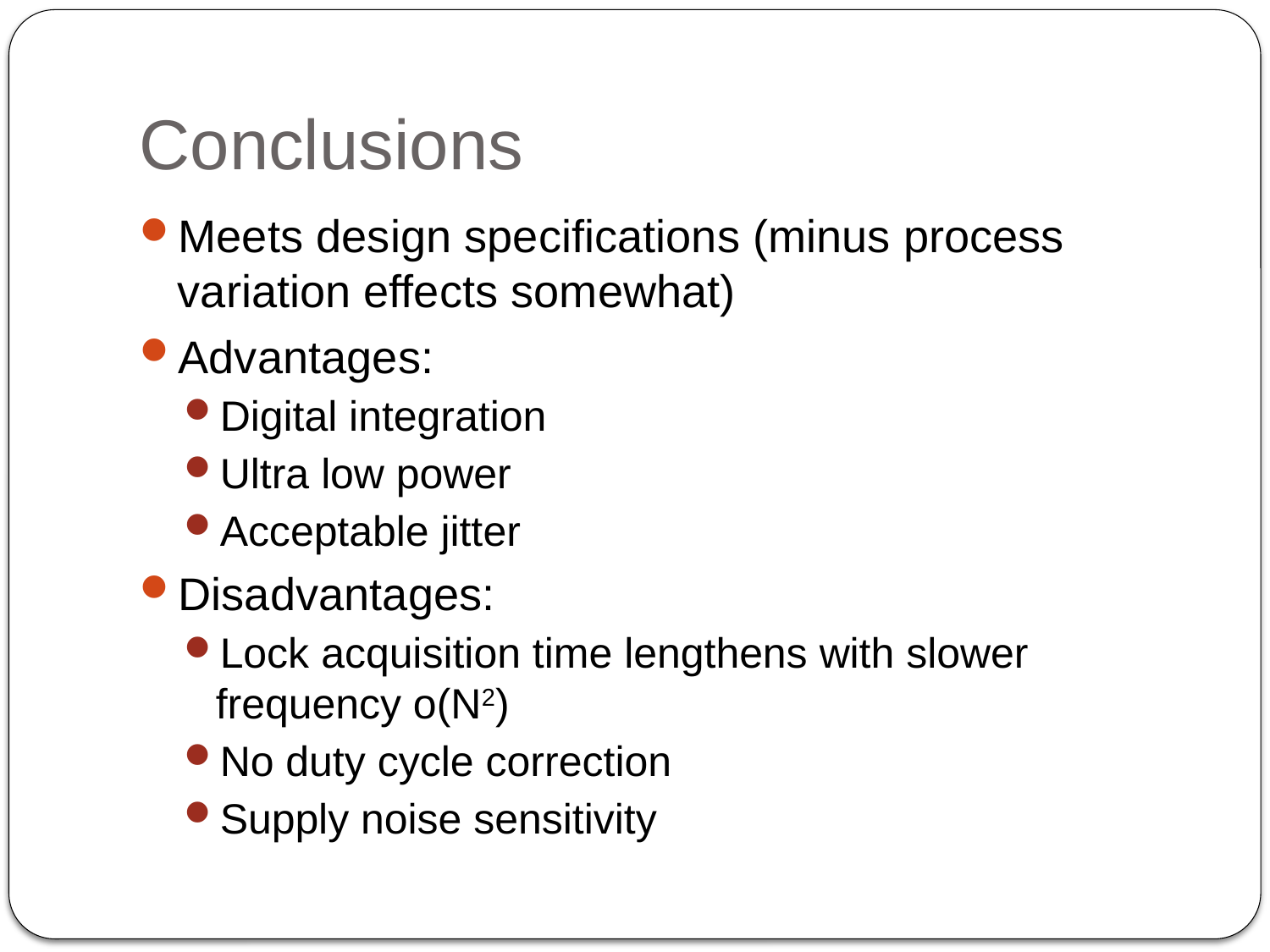

# Conclusions
Meets design specifications (minus process variation effects somewhat)
Advantages:
Digital integration
Ultra low power
Acceptable jitter
Disadvantages:
Lock acquisition time lengthens with slower frequency o(N2)
No duty cycle correction
Supply noise sensitivity